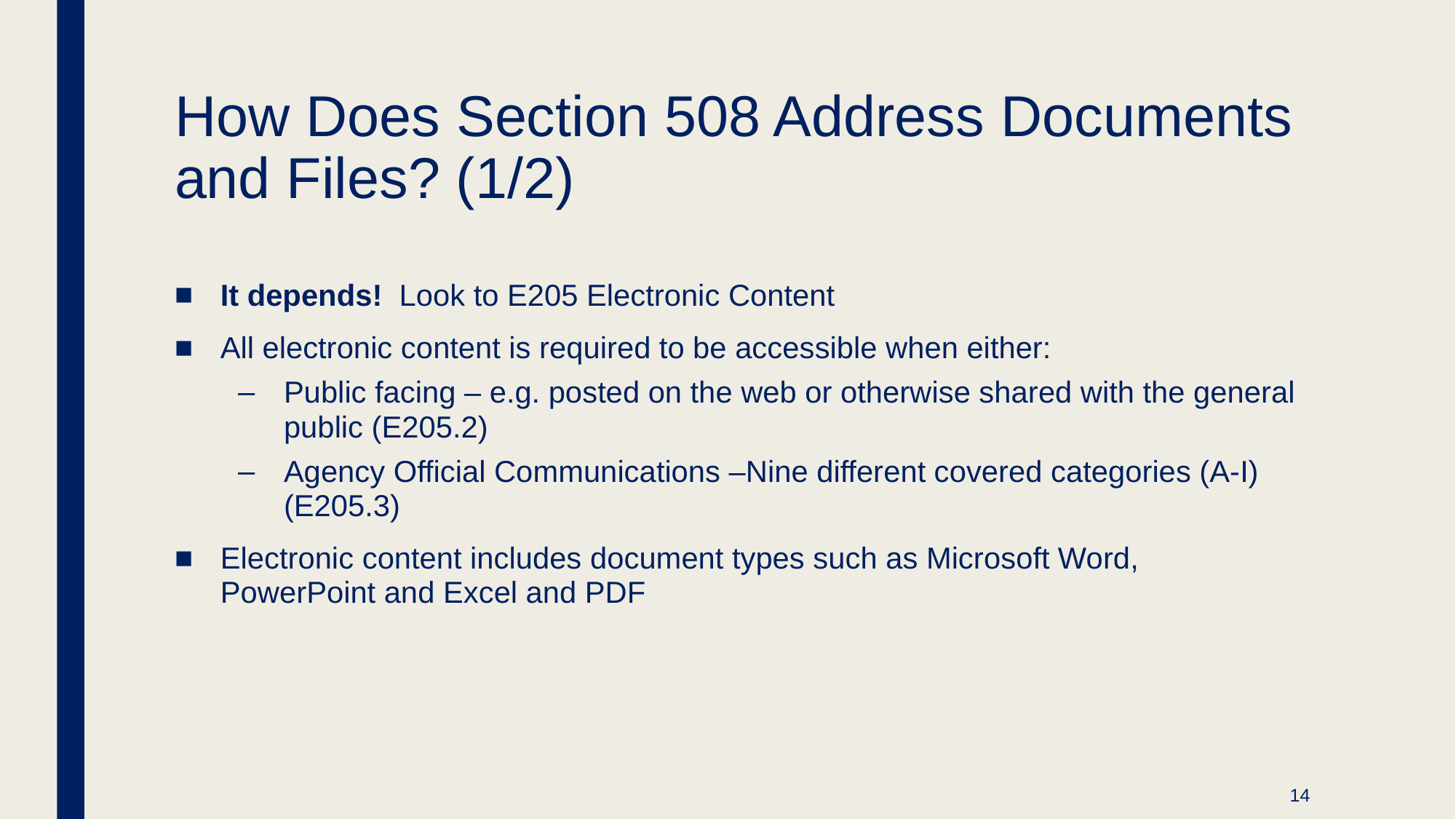

# How Does Section 508 Address Documents and Files? (1/2)
It depends!  Look to E205 Electronic Content
All electronic content is required to be accessible when either:
Public facing – e.g. posted on the web or otherwise shared with the general public (E205.2)
Agency Official Communications –Nine different covered categories (A-I) (E205.3)
Electronic content includes document types such as Microsoft Word, PowerPoint and Excel and PDF
14